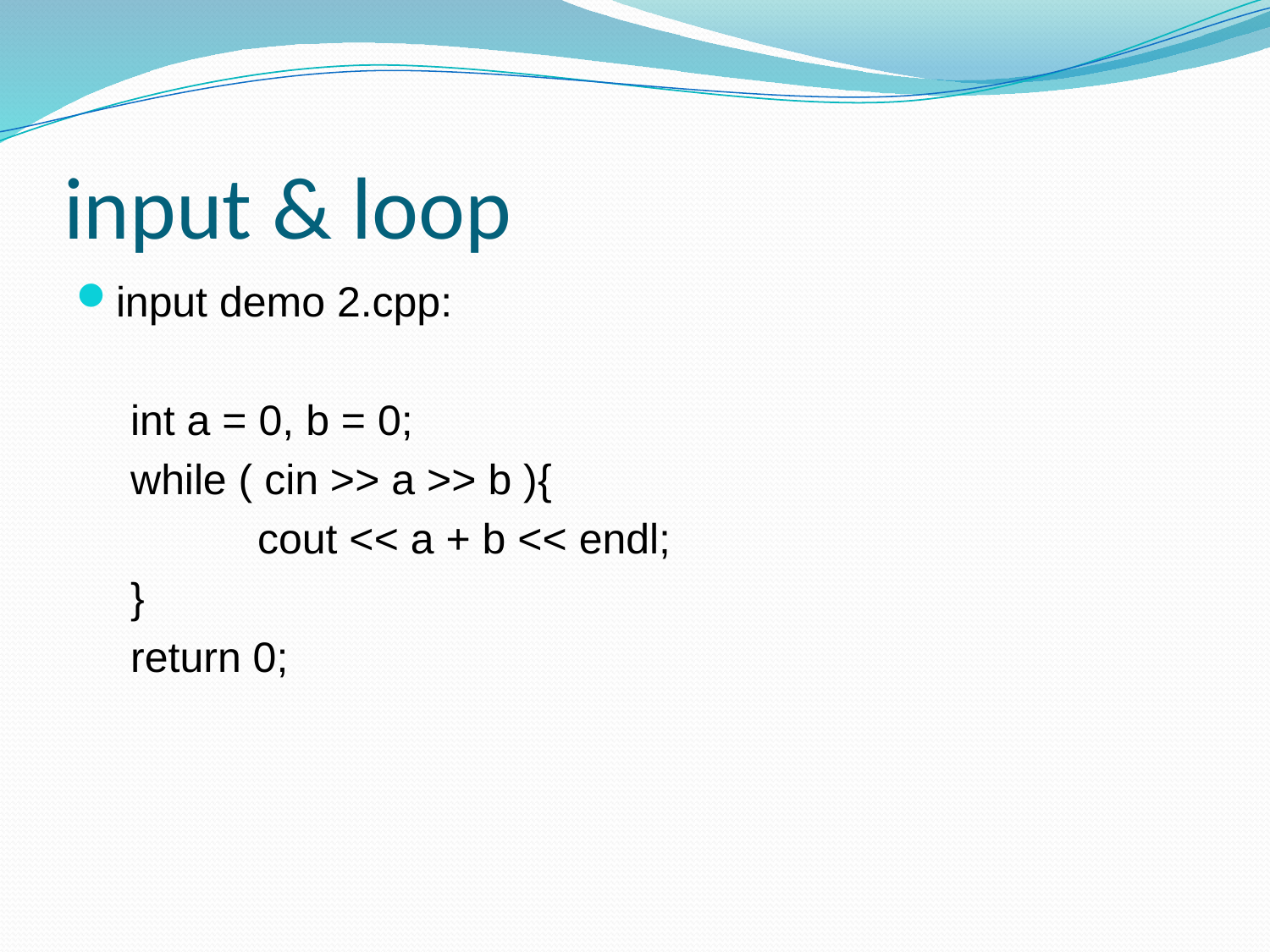

# input & loop
input demo 2.cpp:

int a = 0, b = 0;
while ( cin >> a >> b ){
	cout << a + b << endl;
}
return 0;